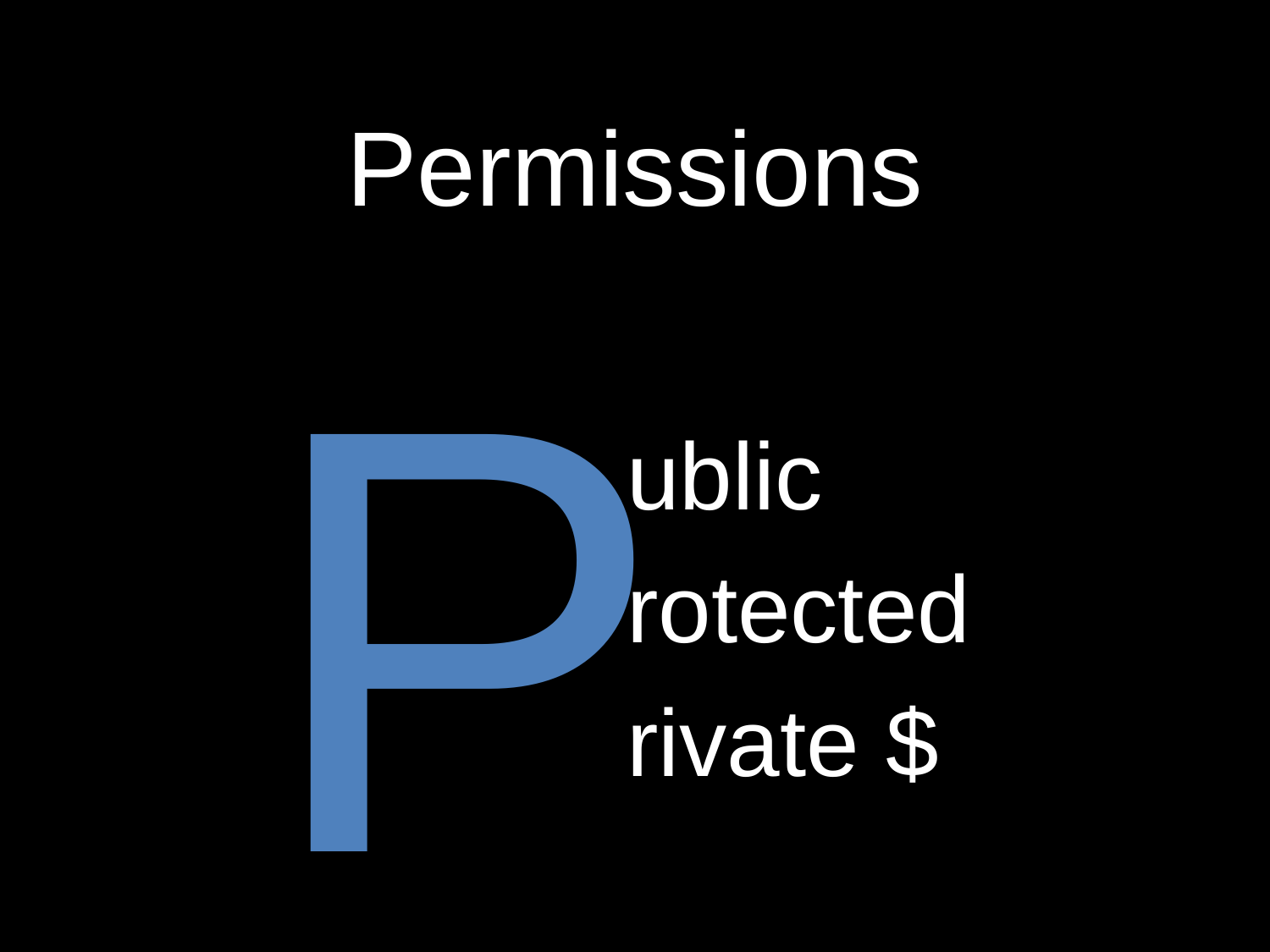

# Permissions
P
ublic
rotected
rivate $